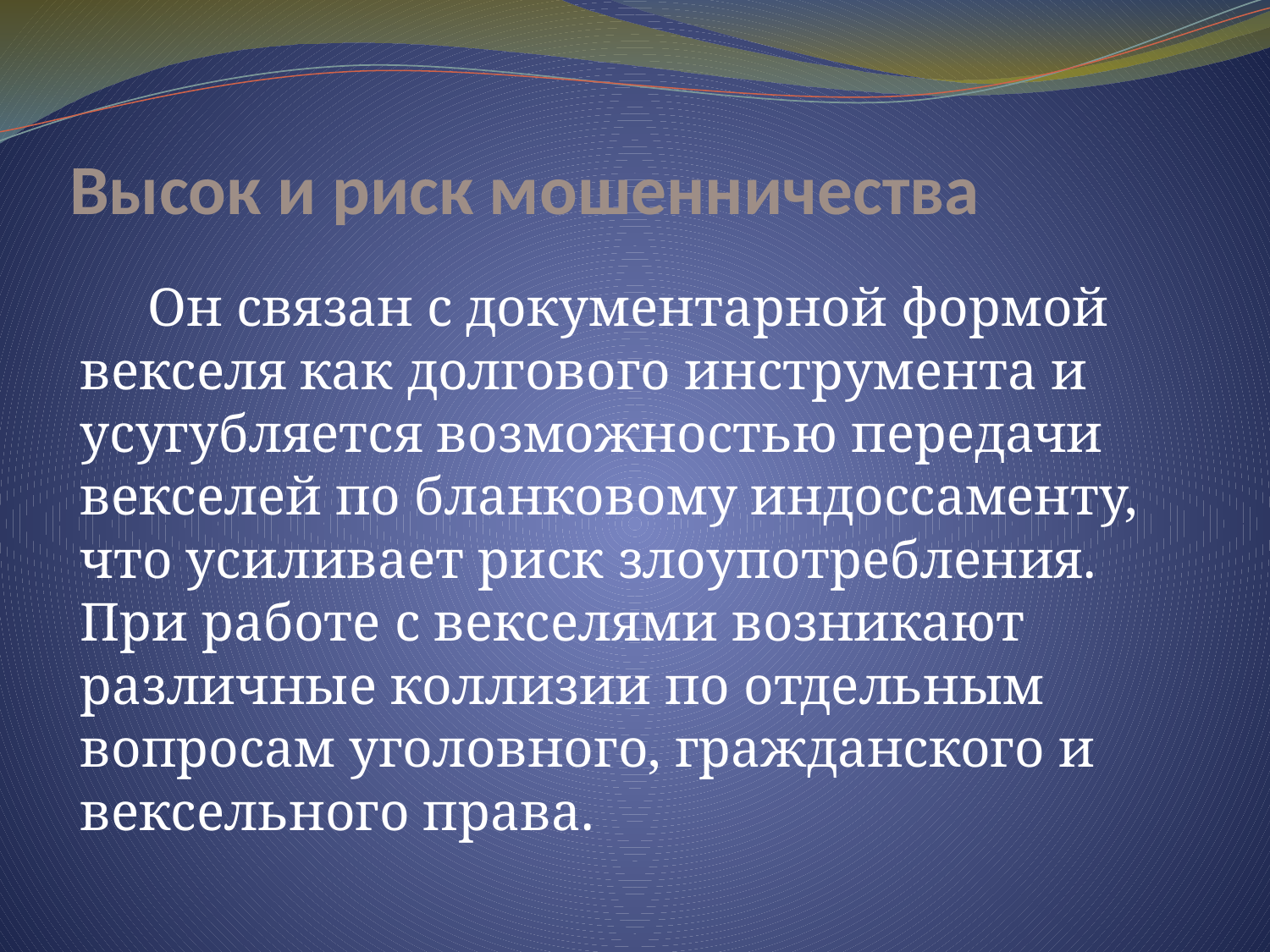

# Высок и риск мошенничества
     Он связан с документарной формой векселя как долгового инструмента и усугубляется возможностью передачи векселей по бланковому индоссаменту, что усиливает риск злоупотребления.
При работе с векселями возникают различные коллизии по отдельным вопросам уголовного, гражданского и вексельного права.